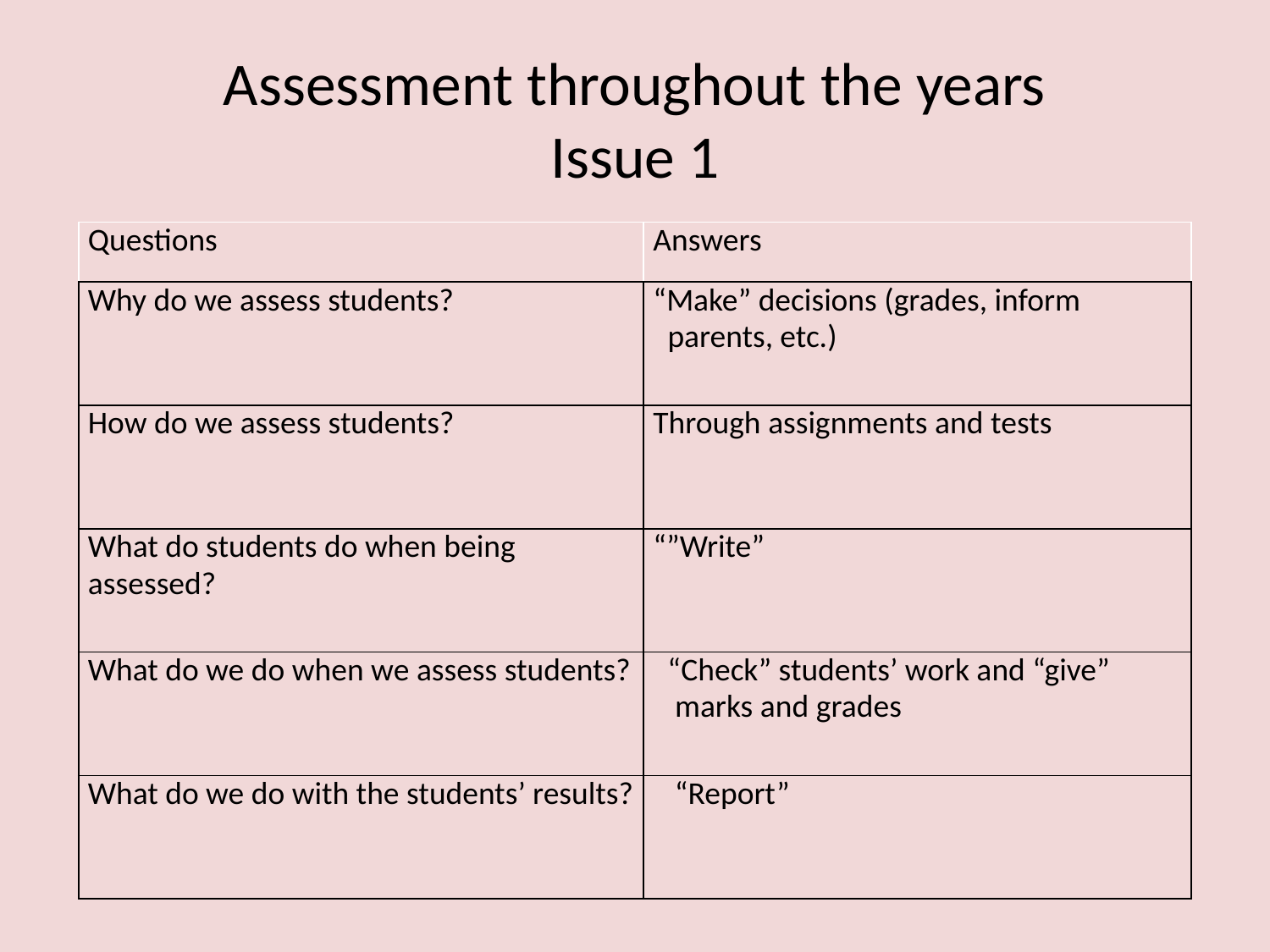

# Assessment throughout the years Issue 1

| Questions | Answers |
| --- | --- |
| Why do we assess students? | “Make” decisions (grades, inform parents, etc.) |
| How do we assess students? | Through assignments and tests |
| What do students do when being assessed? | “”Write” |
| What do we do when we assess students? | “Check” students’ work and “give” marks and grades |
| What do we do with the students’ results? | “Report” |